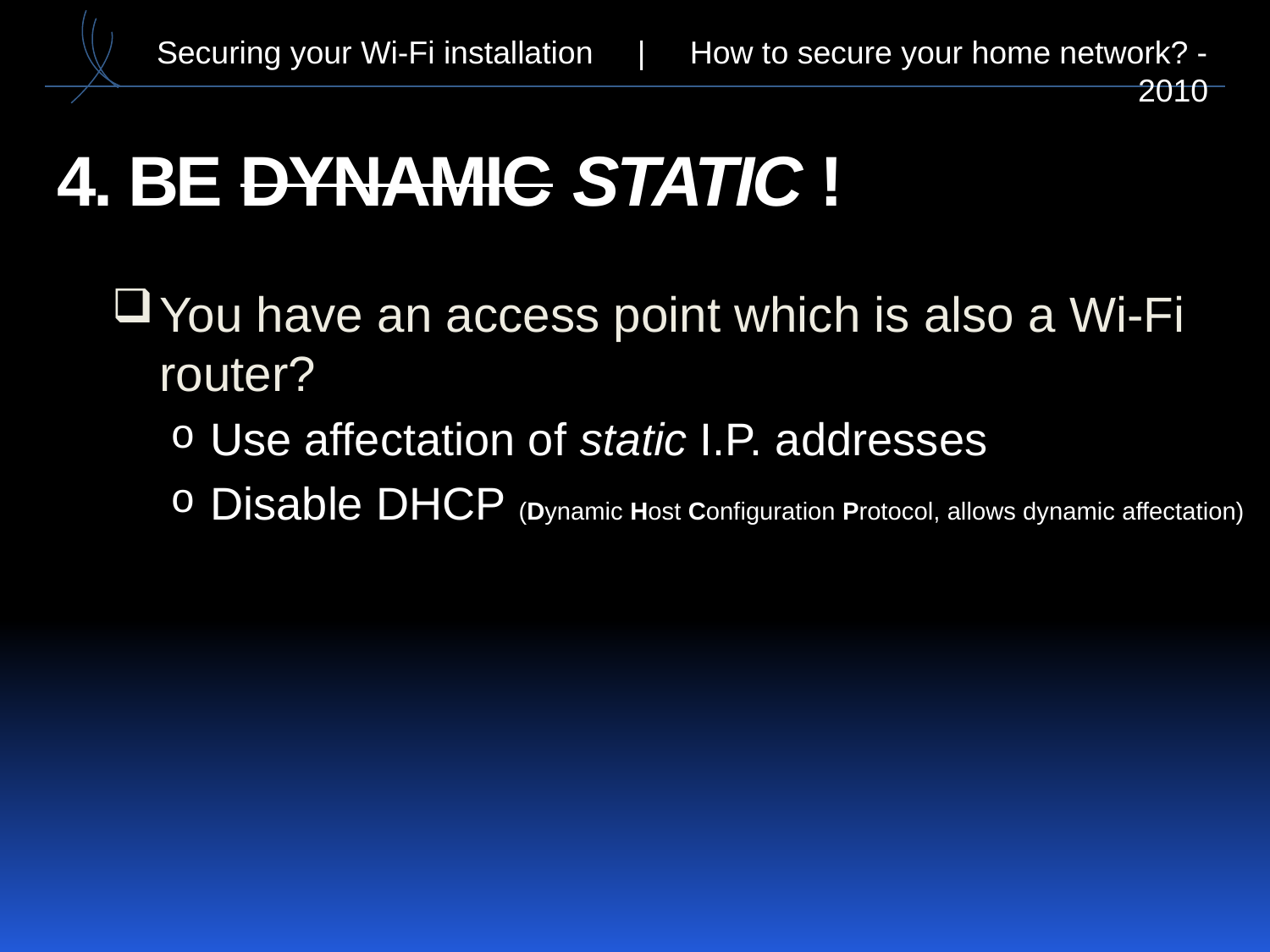

Securing your Wi-Fi installation     |     How to secure your home network? - 2010
# 4. Be Dynamic Static !
You have an access point which is also a Wi-Fi router?
Use affectation of static I.P. addresses
Disable DHCP (Dynamic Host Configuration Protocol, allows dynamic affectation)